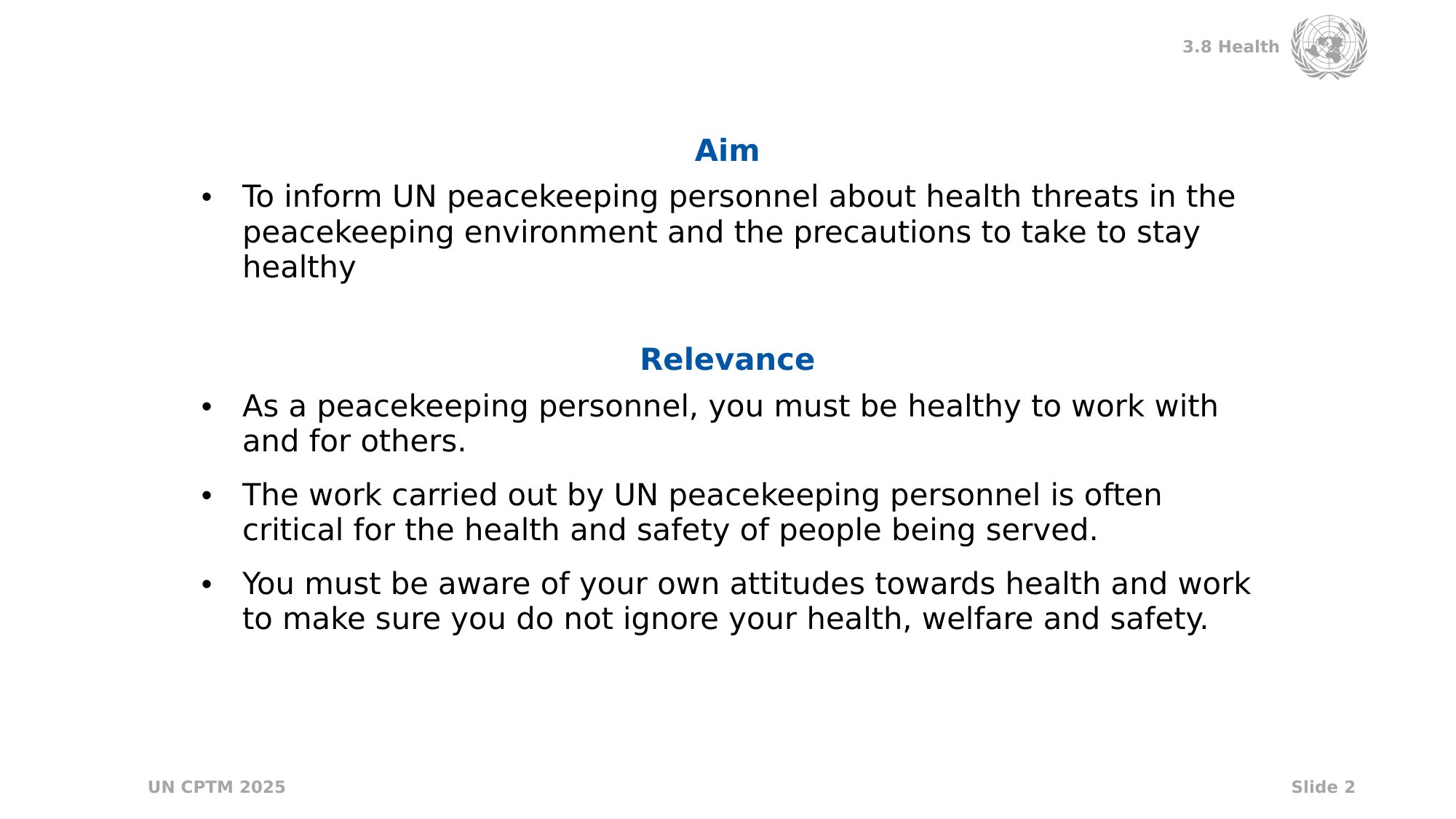

| Aim |
| --- |
| To inform UN peacekeeping personnel about health threats in the peacekeeping environment and the precautions to take to stay healthy |
|  |
| Relevance |
| As a peacekeeping personnel, you must be healthy to work with and for others. The work carried out by UN peacekeeping personnel is often critical for the health and safety of people being served. You must be aware of your own attitudes towards health and work to make sure you do not ignore your health, welfare and safety. |